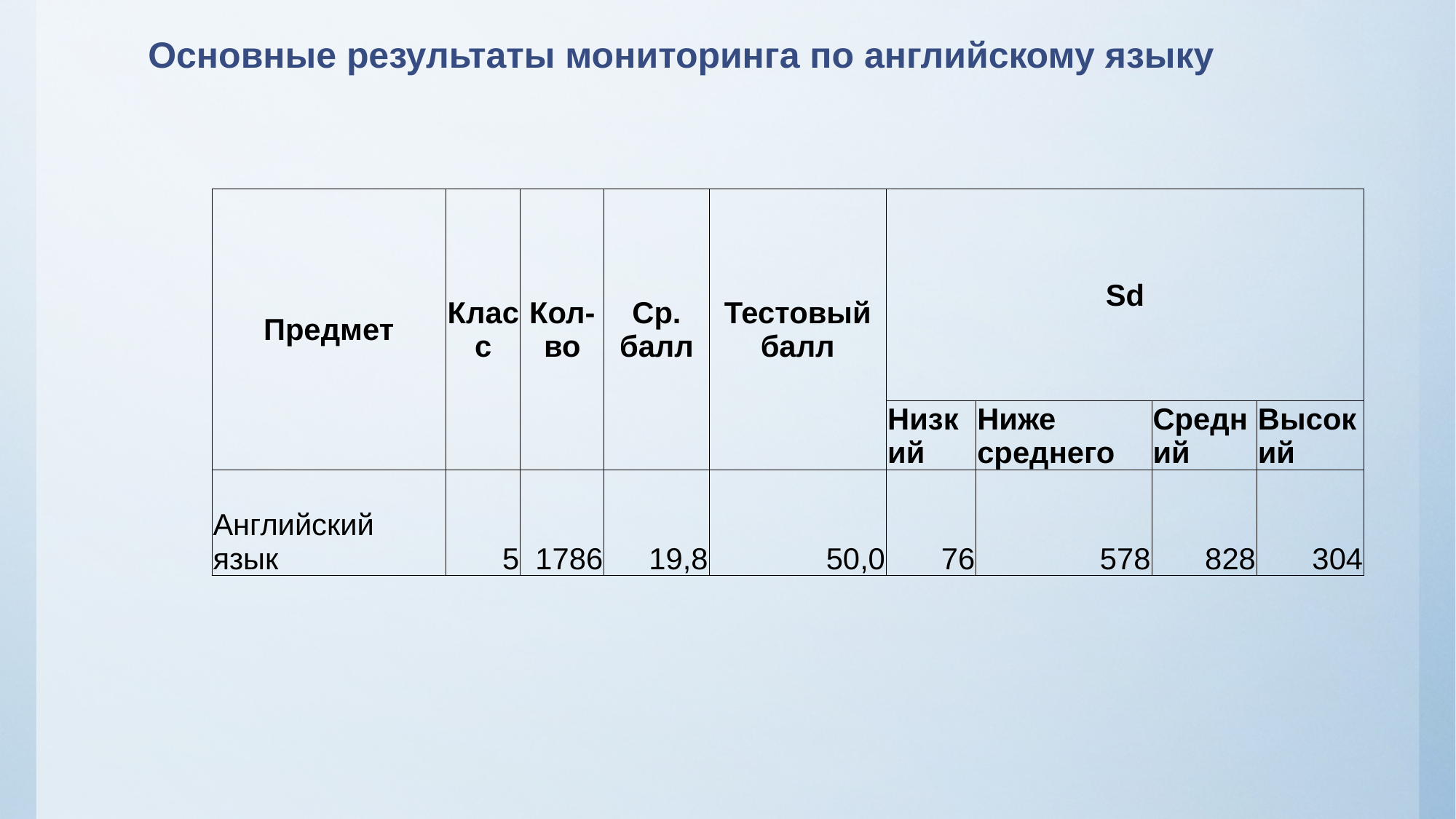

# Основные результаты мониторинга по английскому языку
|  |  |  |  |  |  |  |  |  |
| --- | --- | --- | --- | --- | --- | --- | --- | --- |
| Предмет | Класс | Кол-во | Ср. балл | Тестовый балл | Sd |  |  |  |
|  |  |  |  |  | Низкий | Ниже среднего | Средний | Высокий |
| Английский язык | 5 | 1786 | 19,8 | 50,0 | 76 | 578 | 828 | 304 |
|  |  |  |  |  |  |  |  |  |